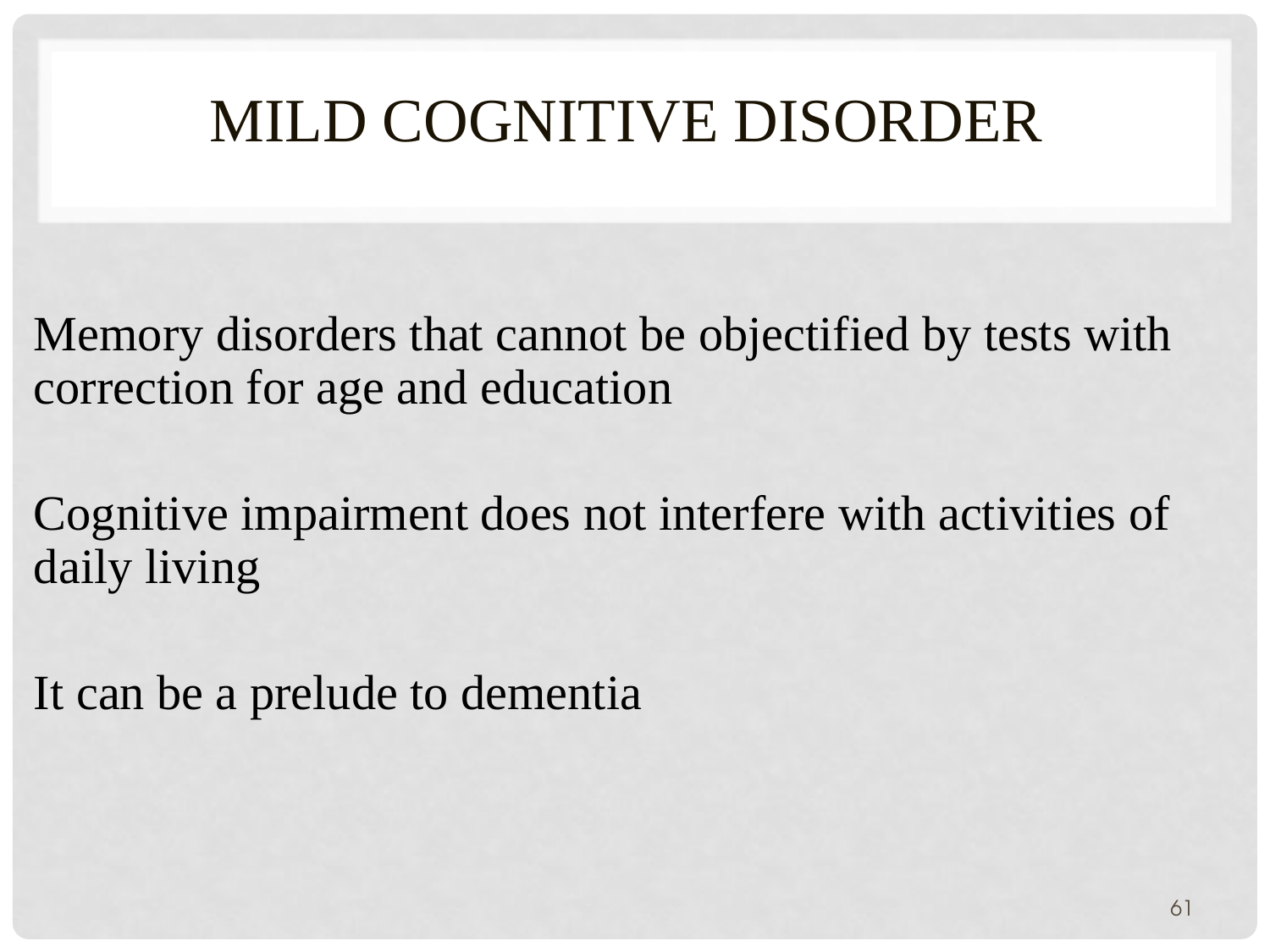

# MILD COGNITIVE DISORDER

Memory disorders that cannot be objectified by tests with correction for age and education

Cognitive impairment does not interfere with activities of daily living

It can be a prelude to dementia
61